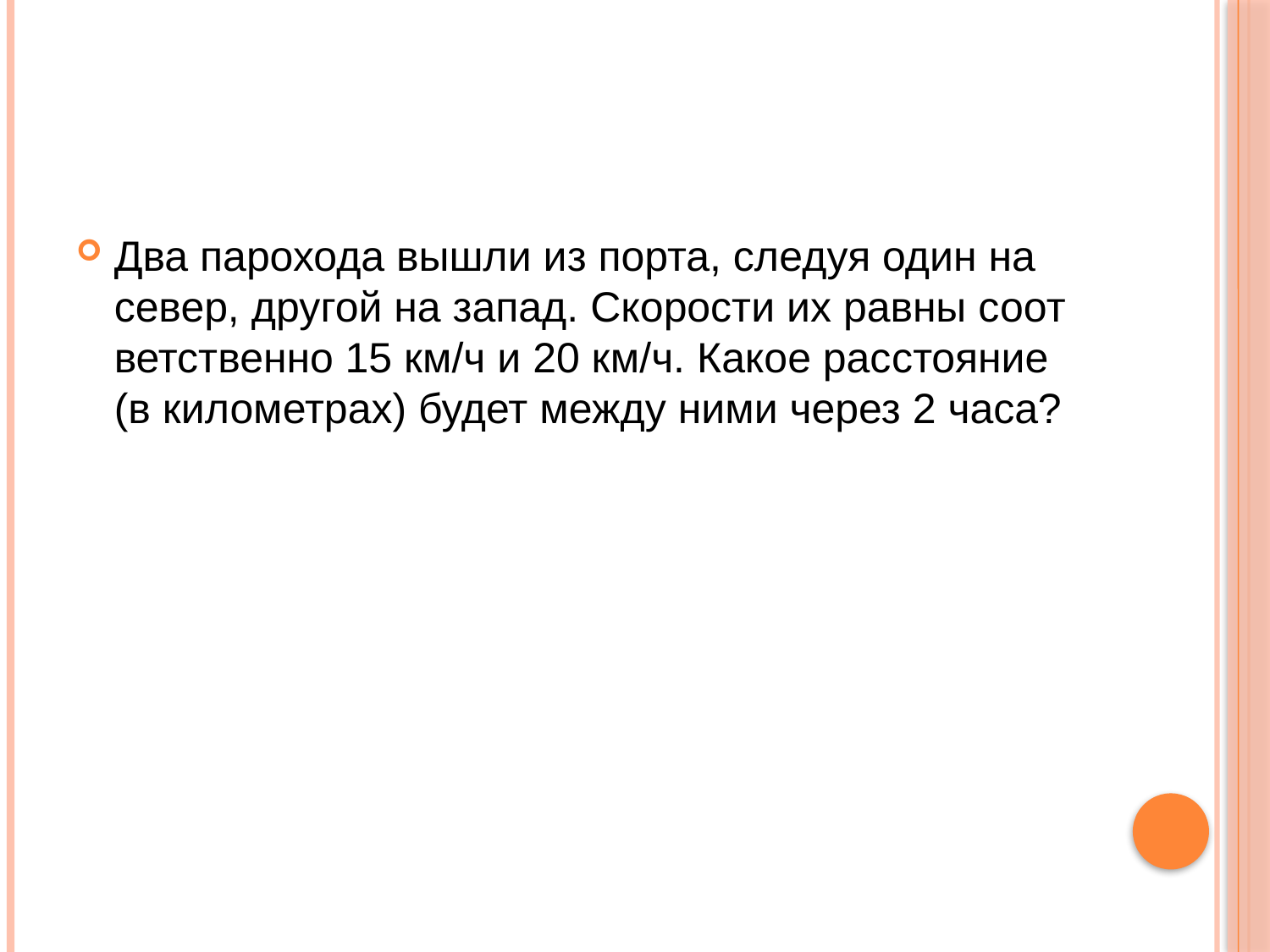

#
Два па­ро­хо­да вышли из порта, сле­дуя один на север, дру­гой на запад. Ско­ро­сти их равны со­от­вет­ствен­но 15 км/ч и 20 км/ч. Какое рас­сто­я­ние (в километрах) будет между ними через 2 часа?